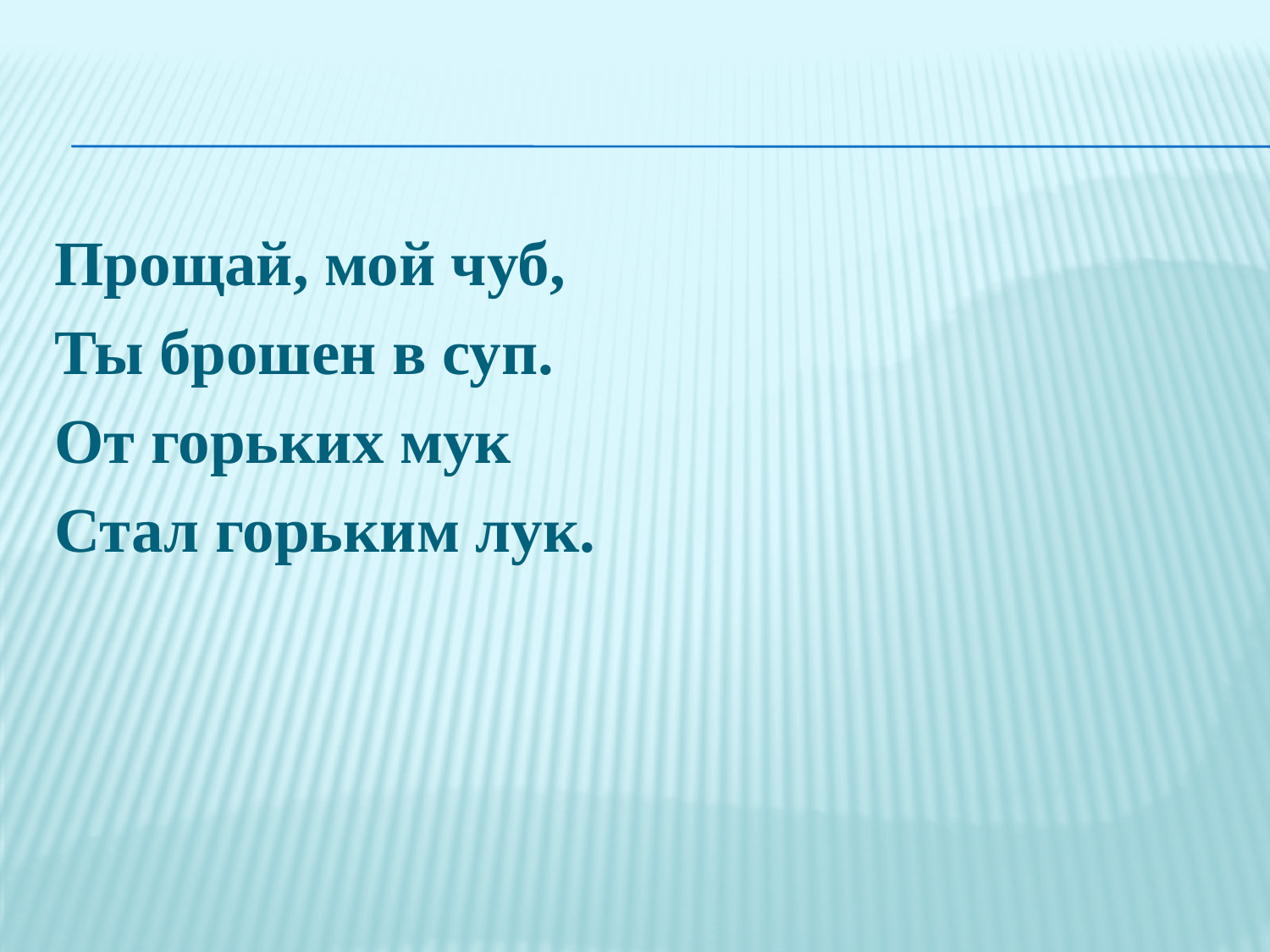

Прощай, мой чуб,
Ты брошен в суп.
От горьких мук
Стал горьким лук.